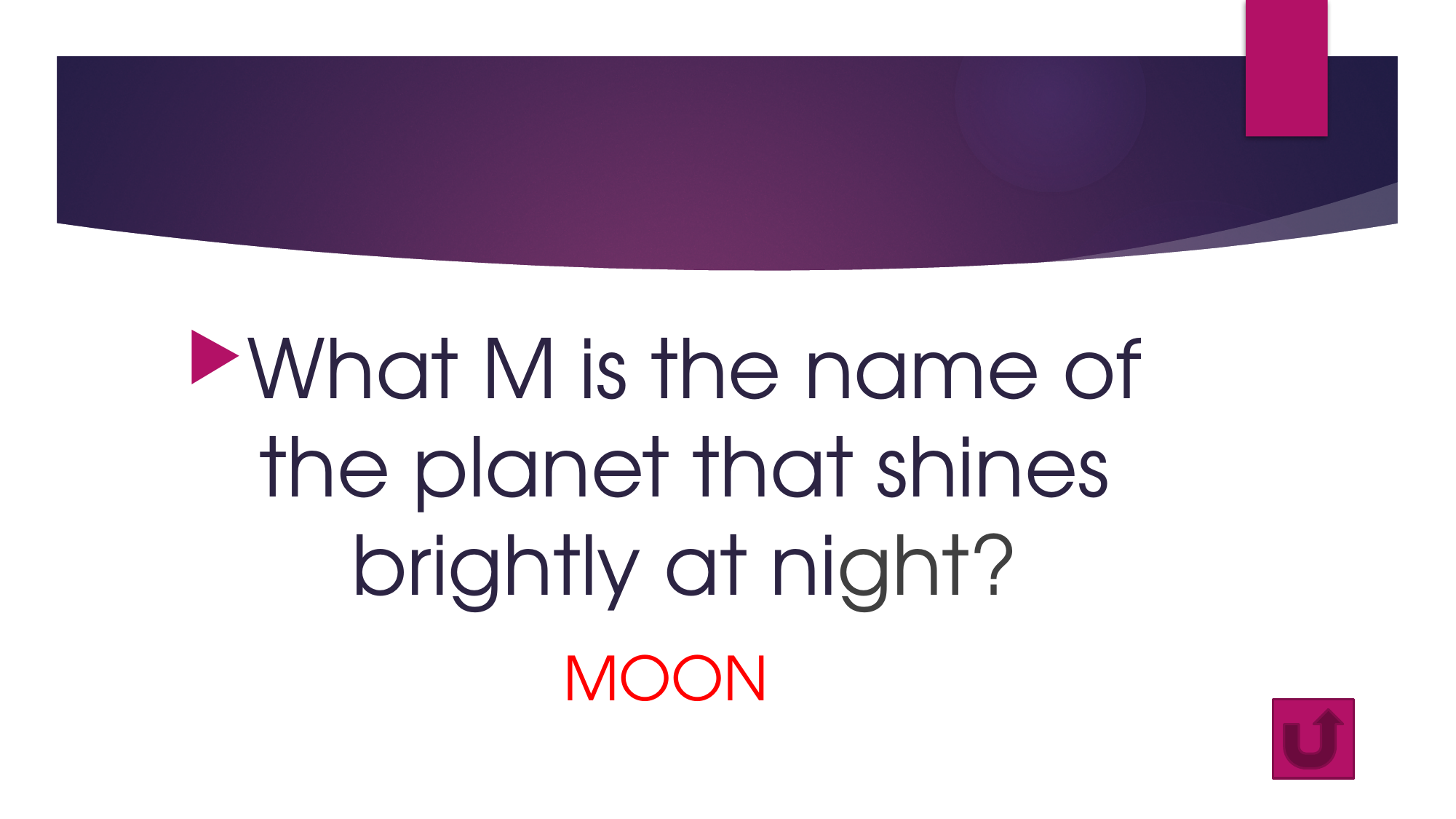

#
What M is the name of the planet that shines brightly at night?

MOON